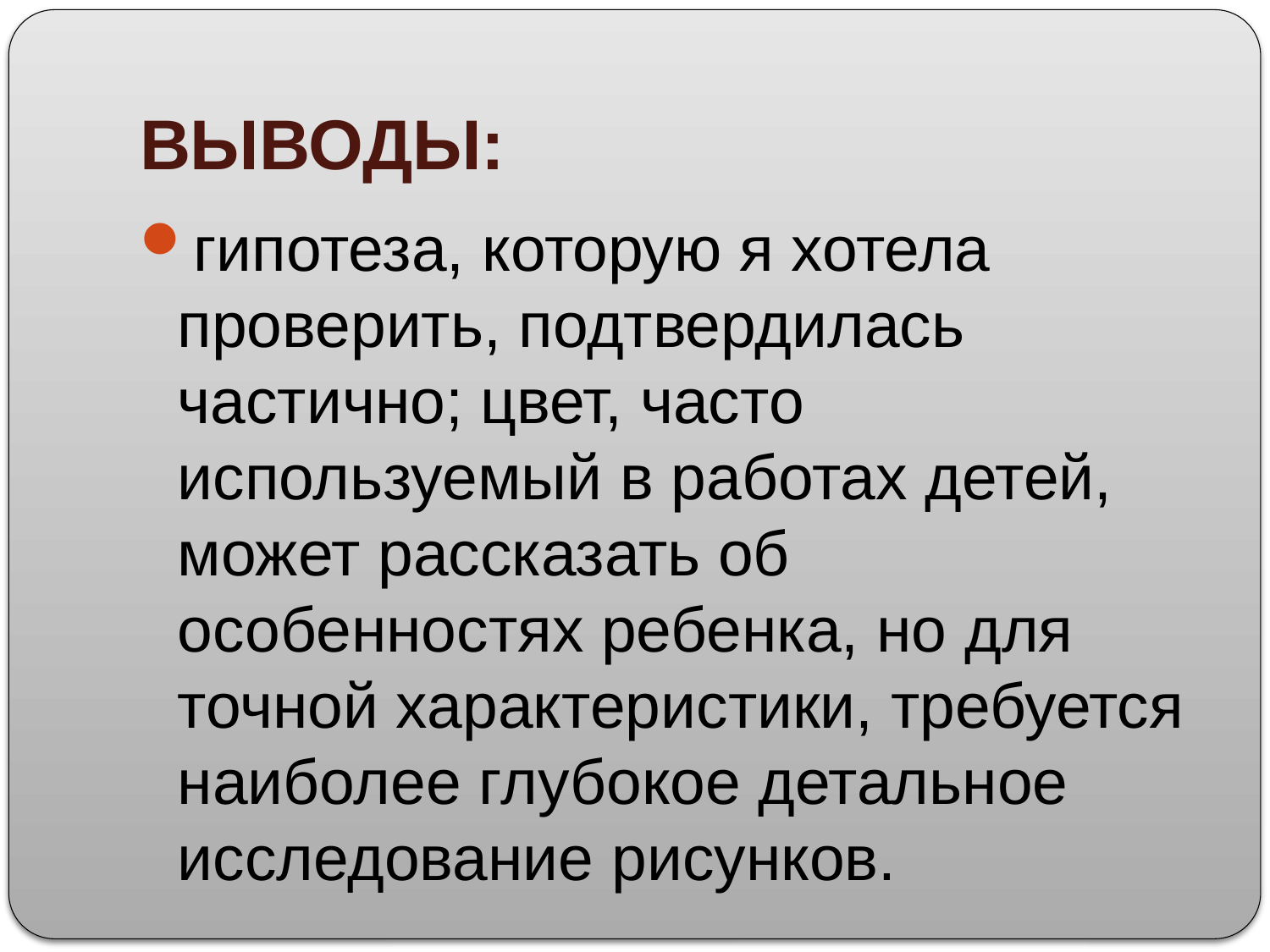

# ВЫВОДЫ:
гипотеза, которую я хотела проверить, подтвердилась частично; цвет, часто используемый в работах детей, может рассказать об особенностях ребенка, но для точной характеристики, требуется наиболее глубокое детальное исследование рисунков.